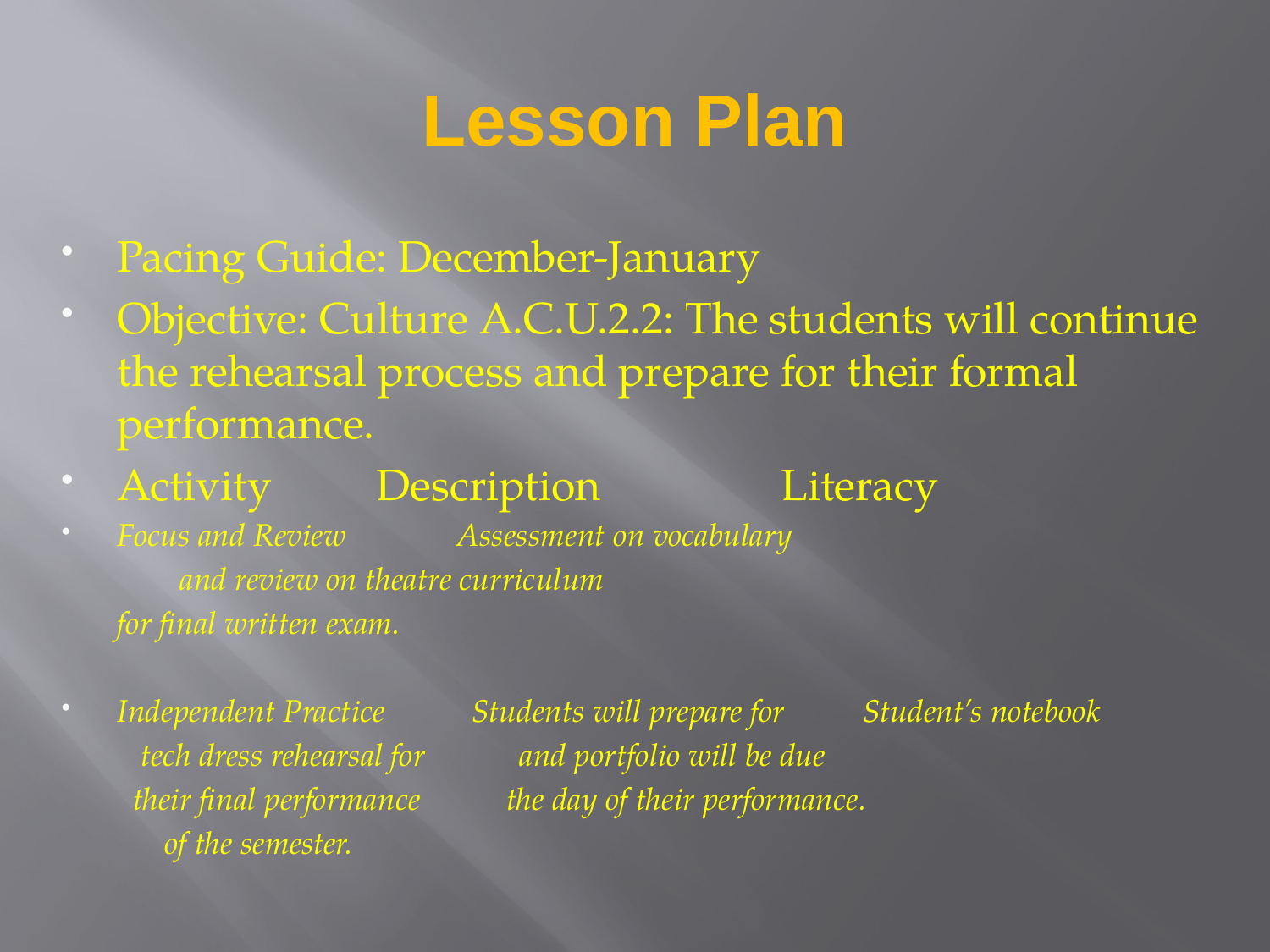

# Lesson Plan
Pacing Guide: December-January
Objective: Culture A.C.U.2.2: The students will continue the rehearsal process and prepare for their formal performance.
Activity		   Description	         Literacy
Focus and Review	Assessment on vocabulary
			        and review on theatre curriculum
				for final written exam.

Independent Practice	  Students will prepare for          Student’s notebook
				   tech dress rehearsal for            and portfolio will be due
				  their final performance           the day of their performance.
				      of the semester.